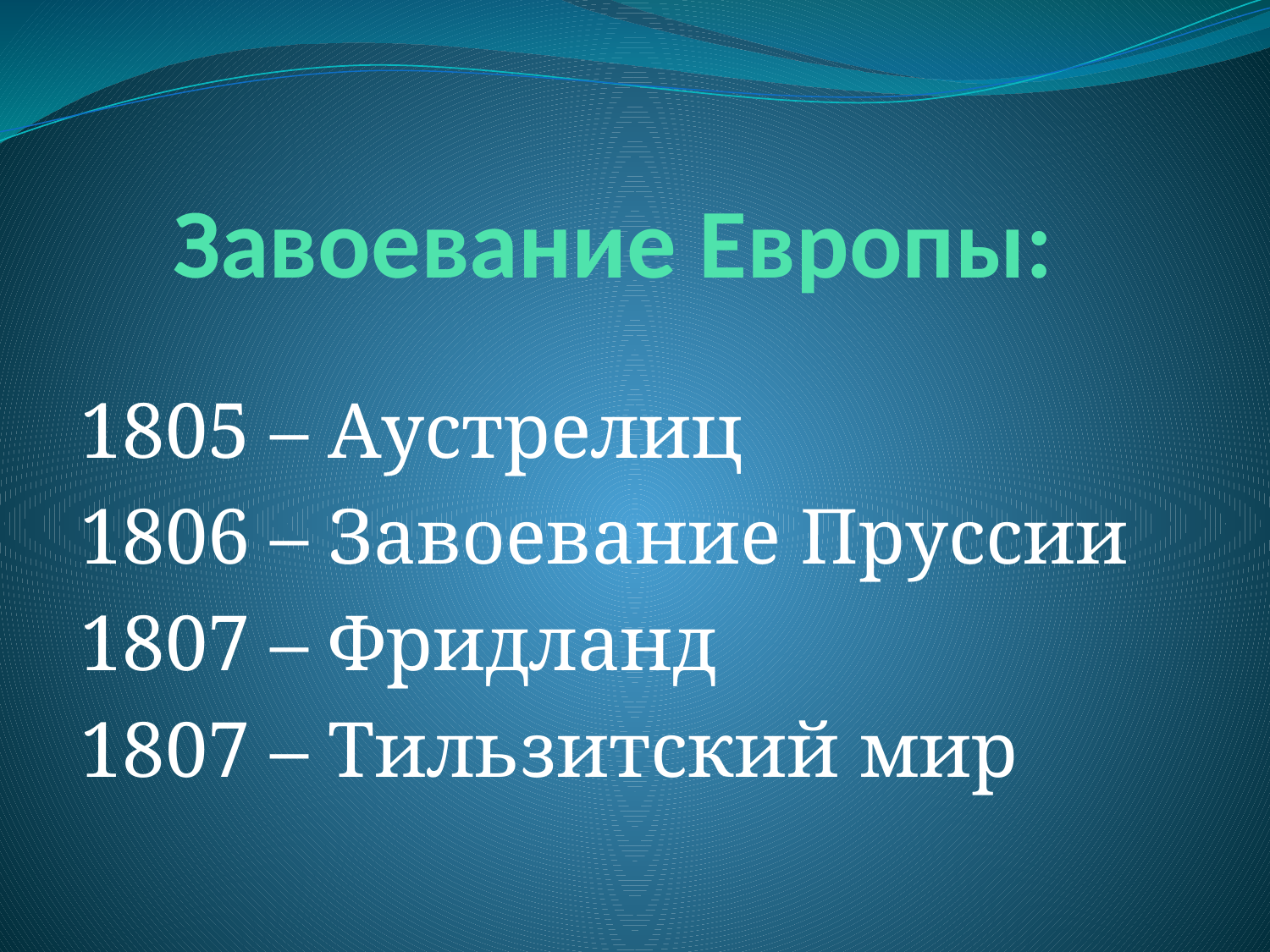

# Завоевание Европы:
1805 – Аустрелиц
1806 – Завоевание Пруссии
1807 – Фридланд
1807 – Тильзитский мир